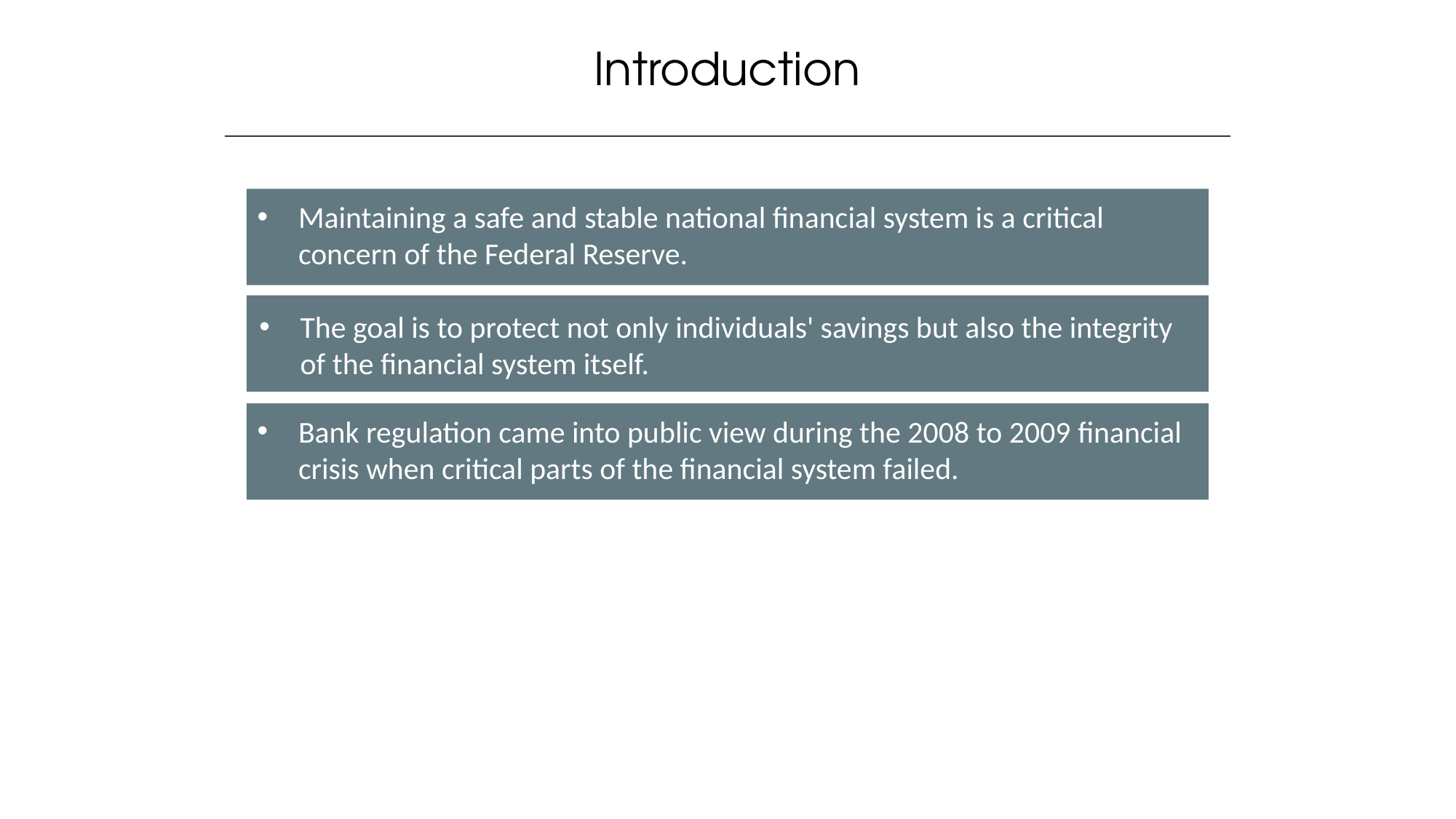

Introduction

Maintaining a safe and stable national financial system is a critical concern of the Federal Reserve.

The goal is to protect not only individuals' savings but also the integrity of the financial system itself.

Bank regulation came into public view during the 2008 to 2009 financial crisis when critical parts of the financial system failed.